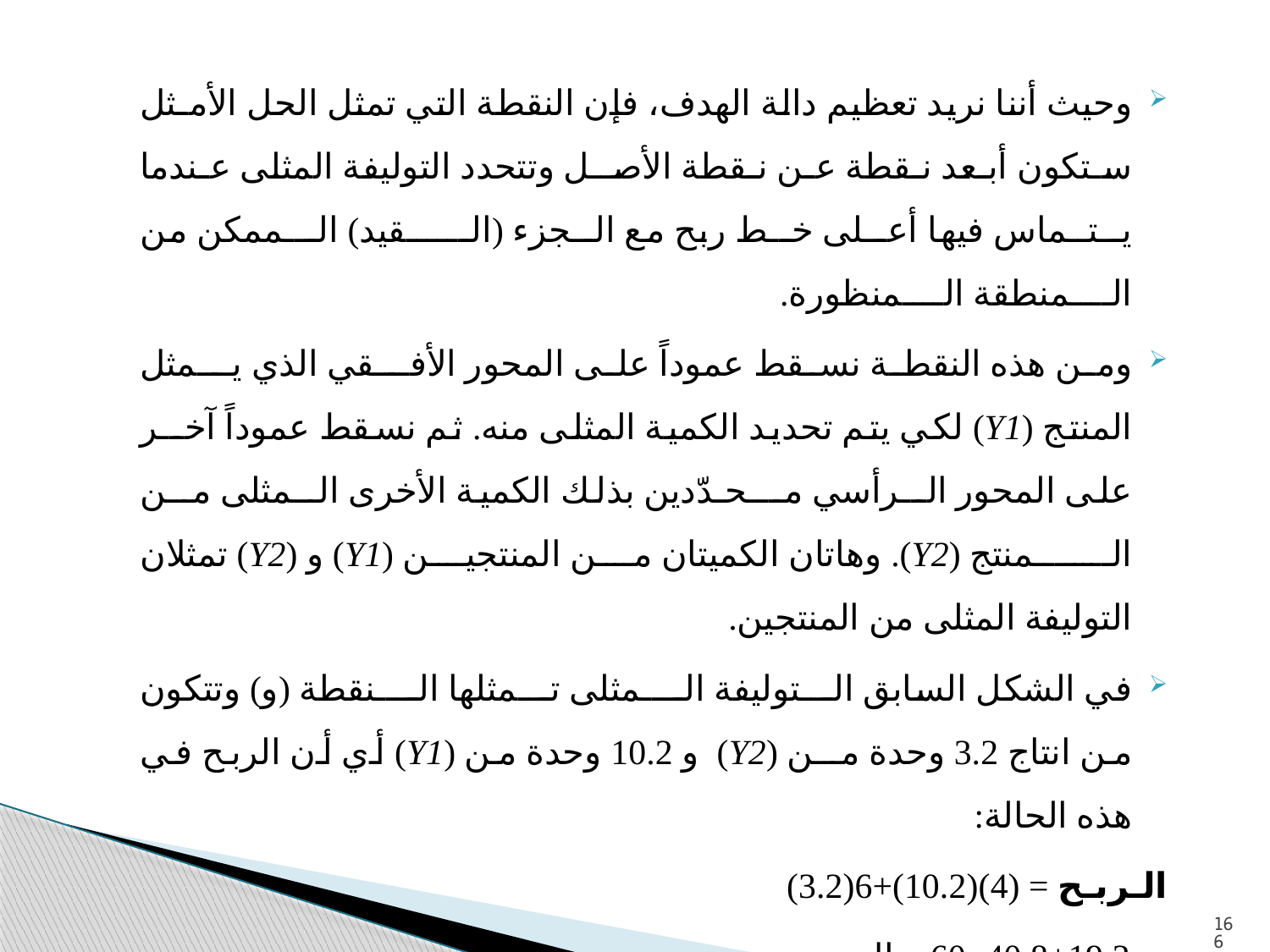

وحيث أننا نريد تعظيم دالة الهدف، فإن النقطة التي تمثل الحل الأمـثل سـتكون أبـعد نـقطة عـن نـقطة الأصــل وتتحدد التوليفة المثلى عـندما يــتــماس فيها أعــلى خــط ربح مع الــجزء (الــــــقيد) الـــممكن من الــــمنطقة الــــمنظورة.
ومن هذه النقطة نسقط عموداً على المحور الأفــقي الذي يــمثل المنتج (Y1) لكي يتم تحديد الكمية المثلى منه. ثم نسقط عموداً آخــر على المحور الــرأسي مـــحـدّدين بذلك الكمية الأخرى الــمثلى مــن الــــمنتج (Y2). وهاتان الكميتان من المنتجين (Y1) و (Y2) تمثلان التوليفة المثلى من المنتجين.
في الشكل السابق الـــتوليفة الــــمثلى تـــمثلها الــــنقطة (و) وتتكون من انتاج 3.2 وحدة مــن (Y2)  و 10.2 وحدة من (Y1) أي أن الربح في هذه الحالة:
الـربـح =	 (4)(10.2)+6(3.2)
 =	 40.8+19.2=60 ريال.
166